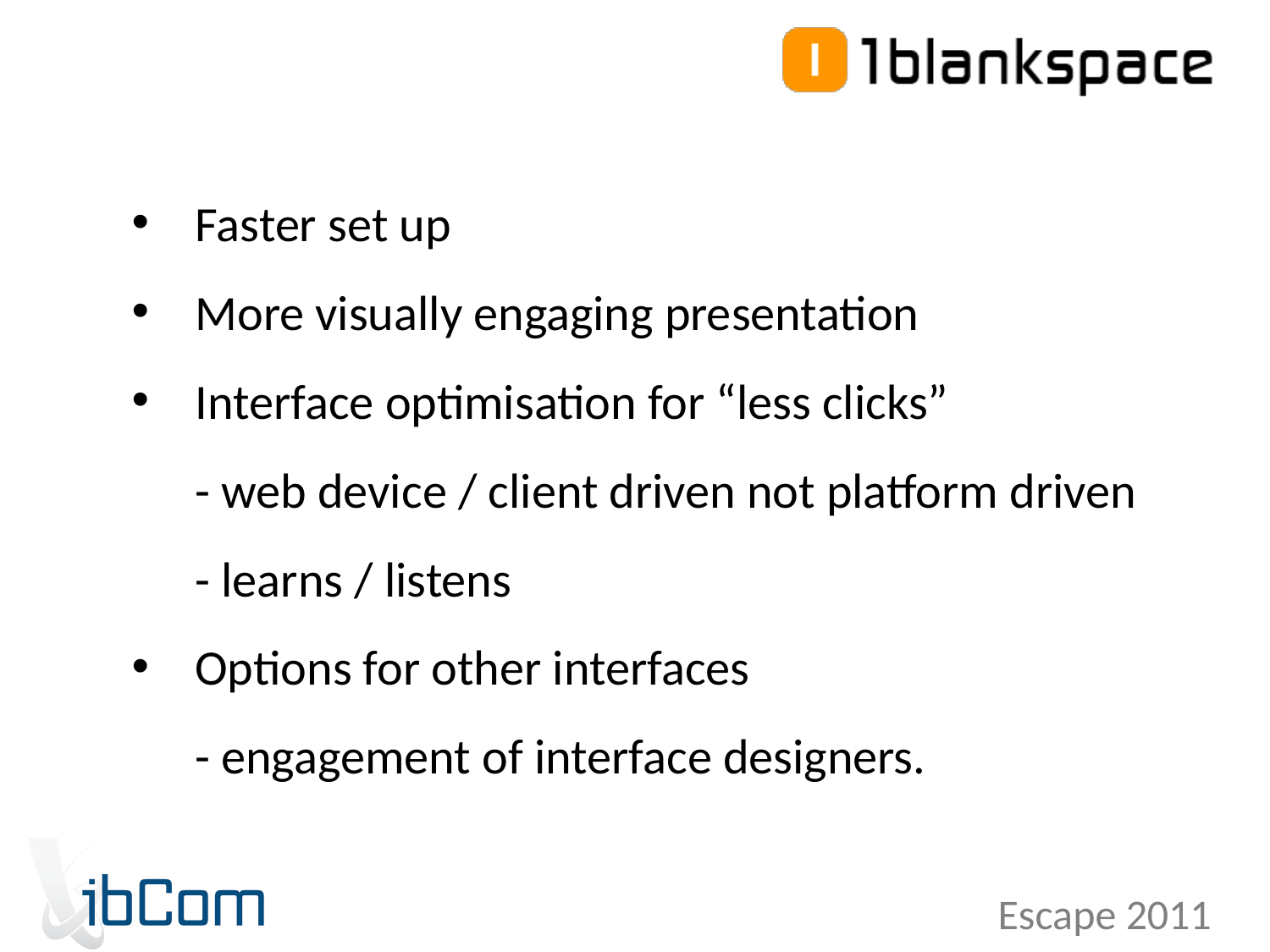

Faster set up
More visually engaging presentation
Interface optimisation for “less clicks”
- web device / client driven not platform driven
- learns / listens
Options for other interfaces
- engagement of interface designers.